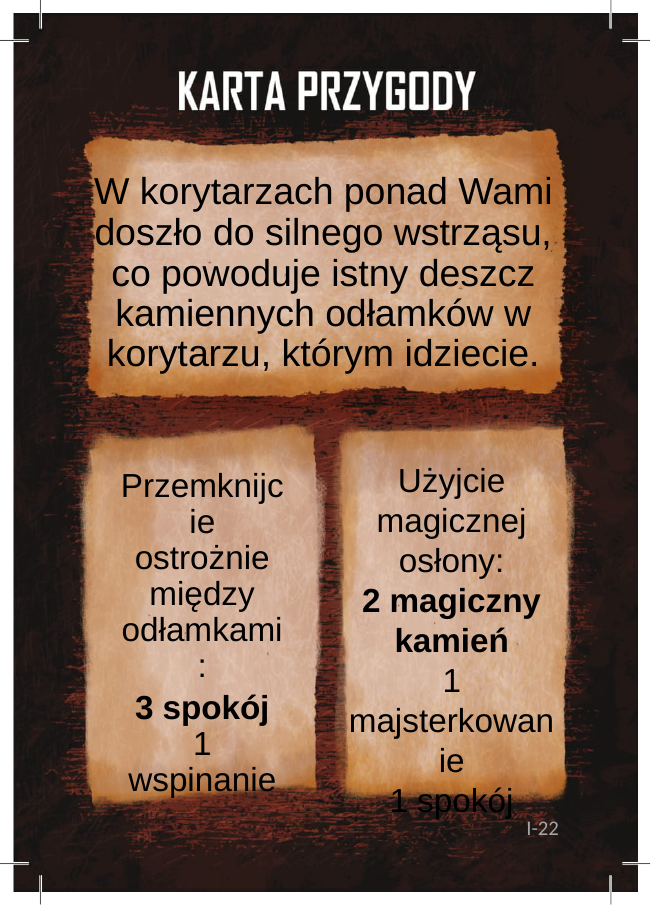

# W korytarzach ponad Wami doszło do silnego wstrząsu, co powoduje istny deszcz kamiennych odłamków w korytarzu, którym idziecie.
Użyjcie magicznej osłony:
2 magiczny kamień
1 majsterkowanie
1 spokój
Przemknijcie ostrożnie między odłamkami:
3 spokój
1 wspinanie
I-22